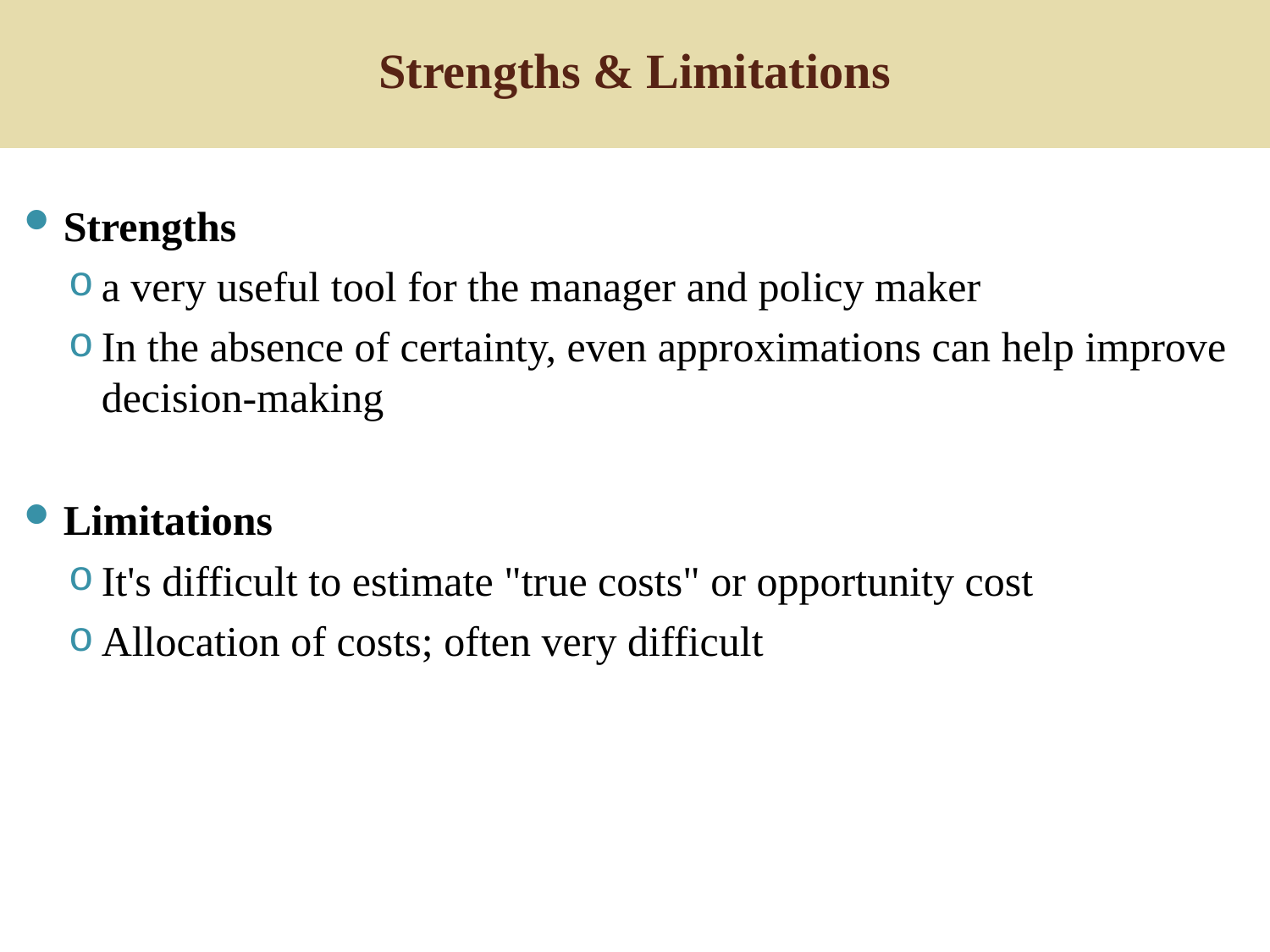

# Strengths & Limitations
Strengths
a very useful tool for the manager and policy maker
In the absence of certainty, even approximations can help improve decision-making

Limitations
It's difficult to estimate "true costs" or opportunity cost
Allocation of costs; often very difficult